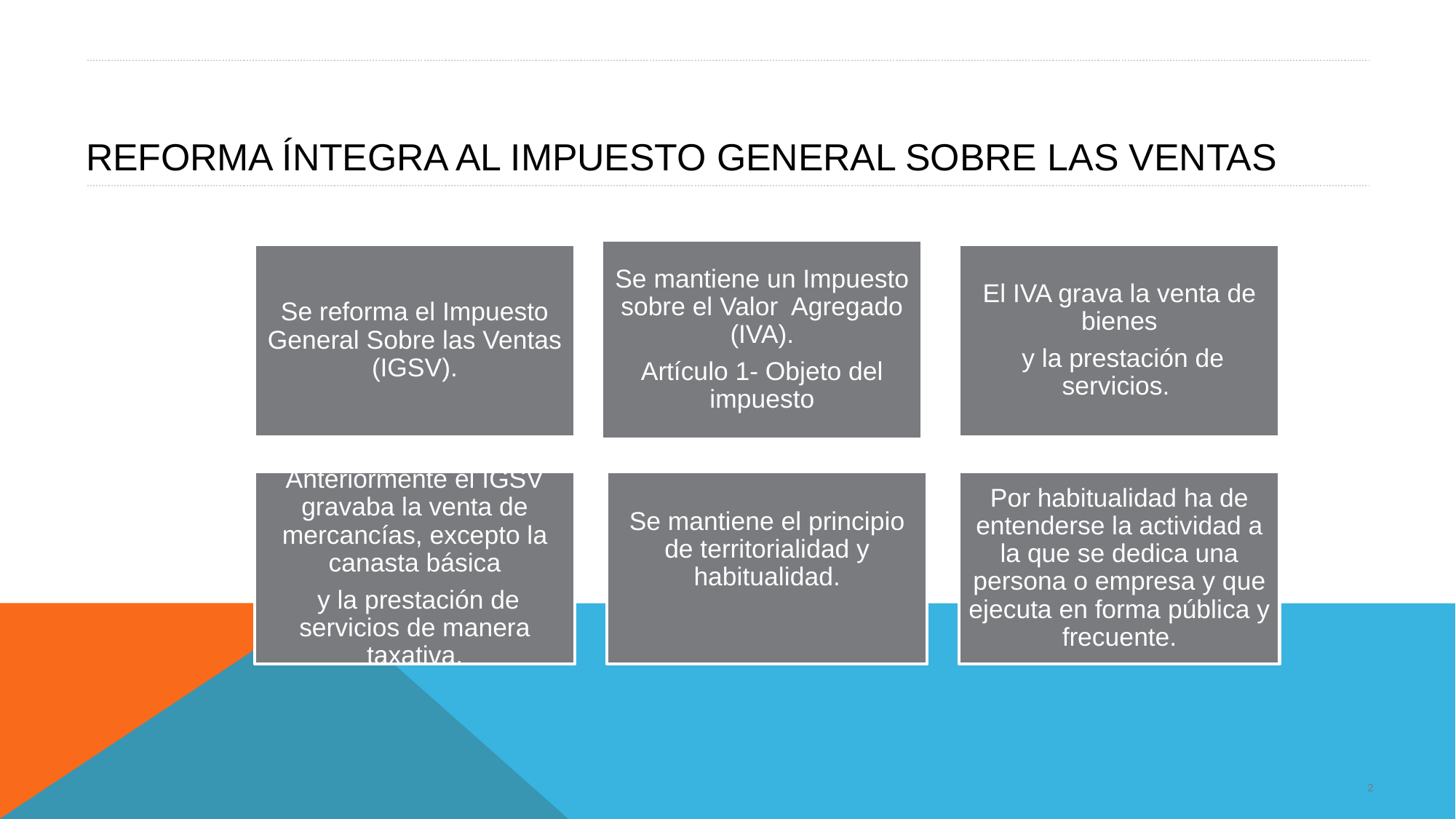

# Reforma íntegra al Impuesto General sobre las Ventas
Se reforma el Impuesto General Sobre las Ventas (IGSV).
Se mantiene un Impuesto sobre el Valor  Agregado (IVA).
Artículo 1- Objeto del impuesto
El IVA grava la venta de bienes
 y la prestación de servicios.
Anteriormente el IGSV gravaba la venta de mercancías, excepto la canasta básica
 y la prestación de servicios de manera taxativa.
Se mantiene el principio de territorialidad y habitualidad.

Por habitualidad ha de entenderse la actividad a la que se dedica una persona o empresa y que ejecuta en forma pública y frecuente.